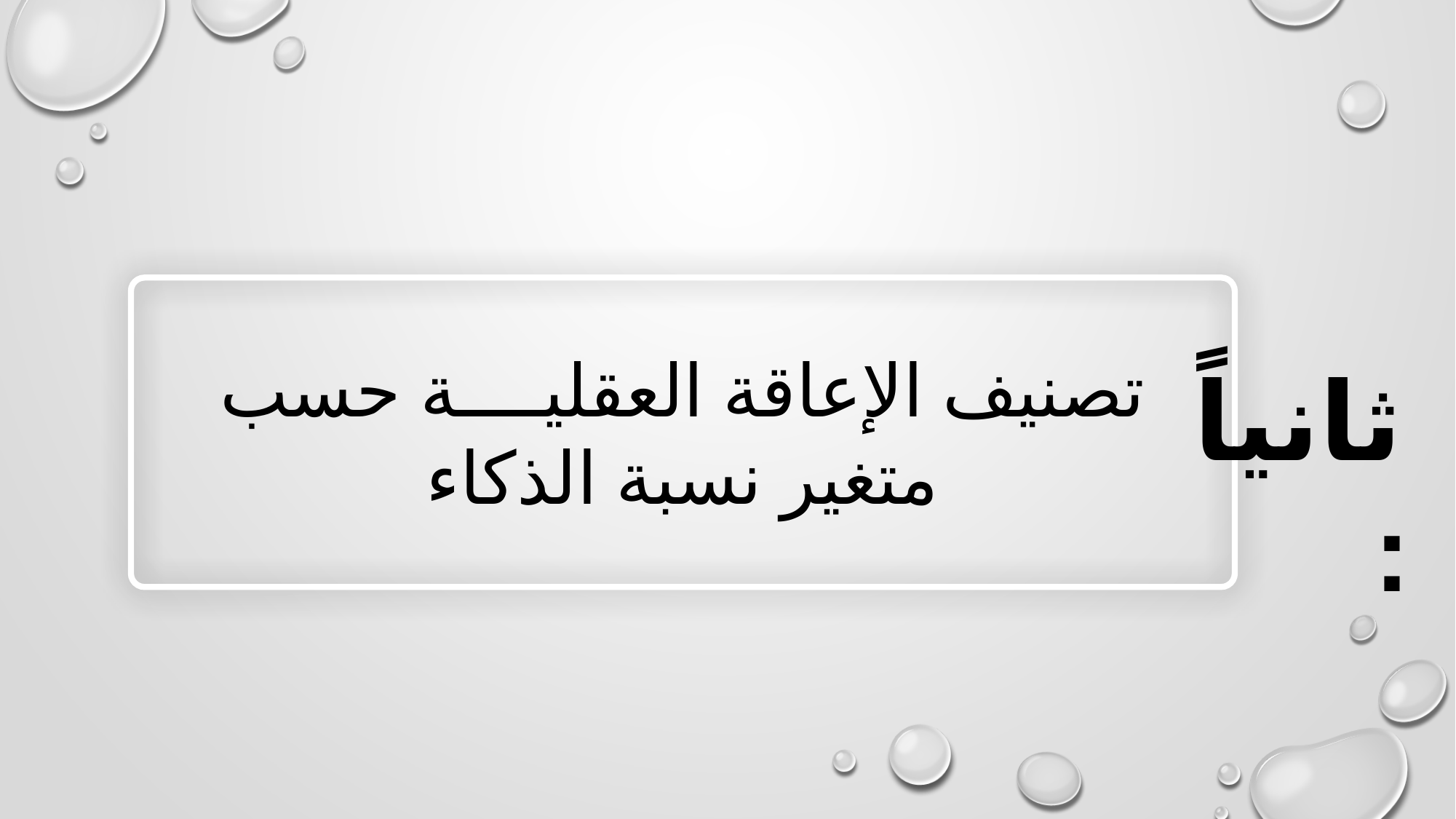

تصنيف الإعاقة العقليــــة حسب متغير نسبة الذكاء
ثانياً: